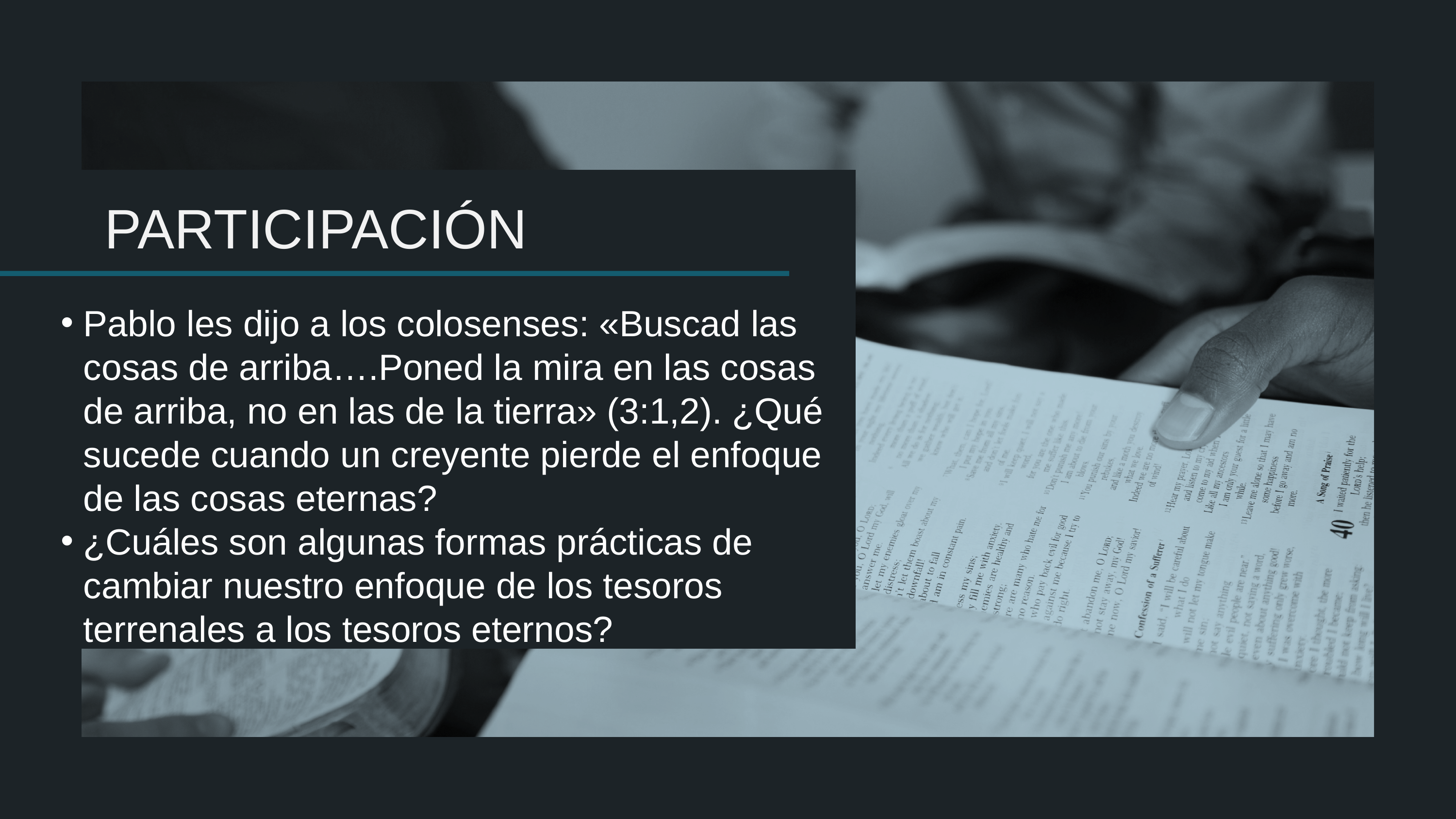

Pablo les dijo a los colosenses: «Buscad las cosas de arriba….Poned la mira en las cosas de arriba, no en las de la tierra» (3:1,2). ¿Qué sucede cuando un creyente pierde el enfoque de las cosas eternas?
¿Cuáles son algunas formas prácticas de cambiar nuestro enfoque de los tesoros terrenales a los tesoros eternos?